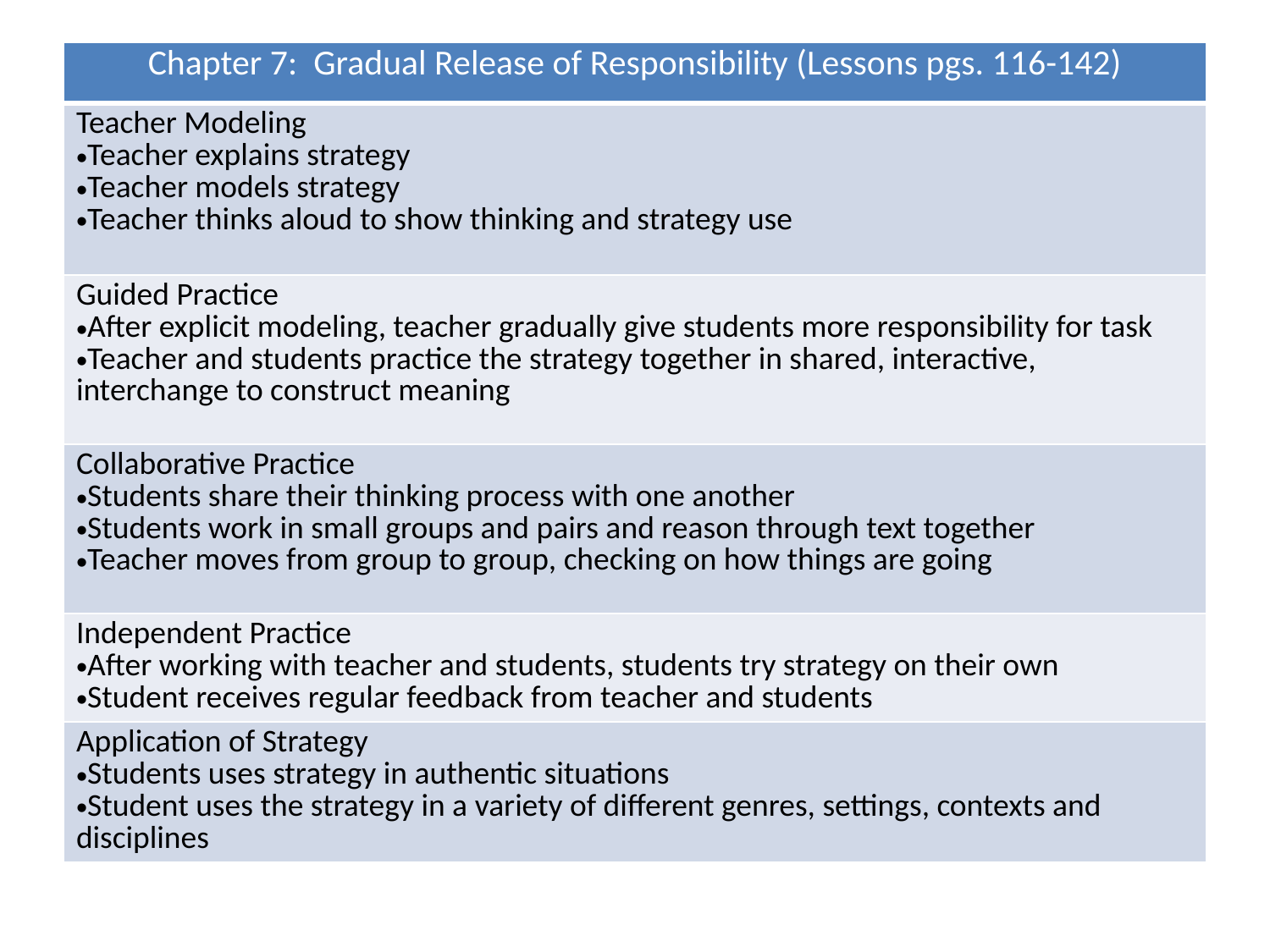

#
| Chapter 7: Gradual Release of Responsibility (Lessons pgs. 116-142) |
| --- |
| Teacher Modeling Teacher explains strategy Teacher models strategy Teacher thinks aloud to show thinking and strategy use |
| Guided Practice After explicit modeling, teacher gradually give students more responsibility for task Teacher and students practice the strategy together in shared, interactive, interchange to construct meaning |
| Collaborative Practice Students share their thinking process with one another Students work in small groups and pairs and reason through text together Teacher moves from group to group, checking on how things are going |
| Independent Practice After working with teacher and students, students try strategy on their own Student receives regular feedback from teacher and students |
| Application of Strategy Students uses strategy in authentic situations Student uses the strategy in a variety of different genres, settings, contexts and disciplines |